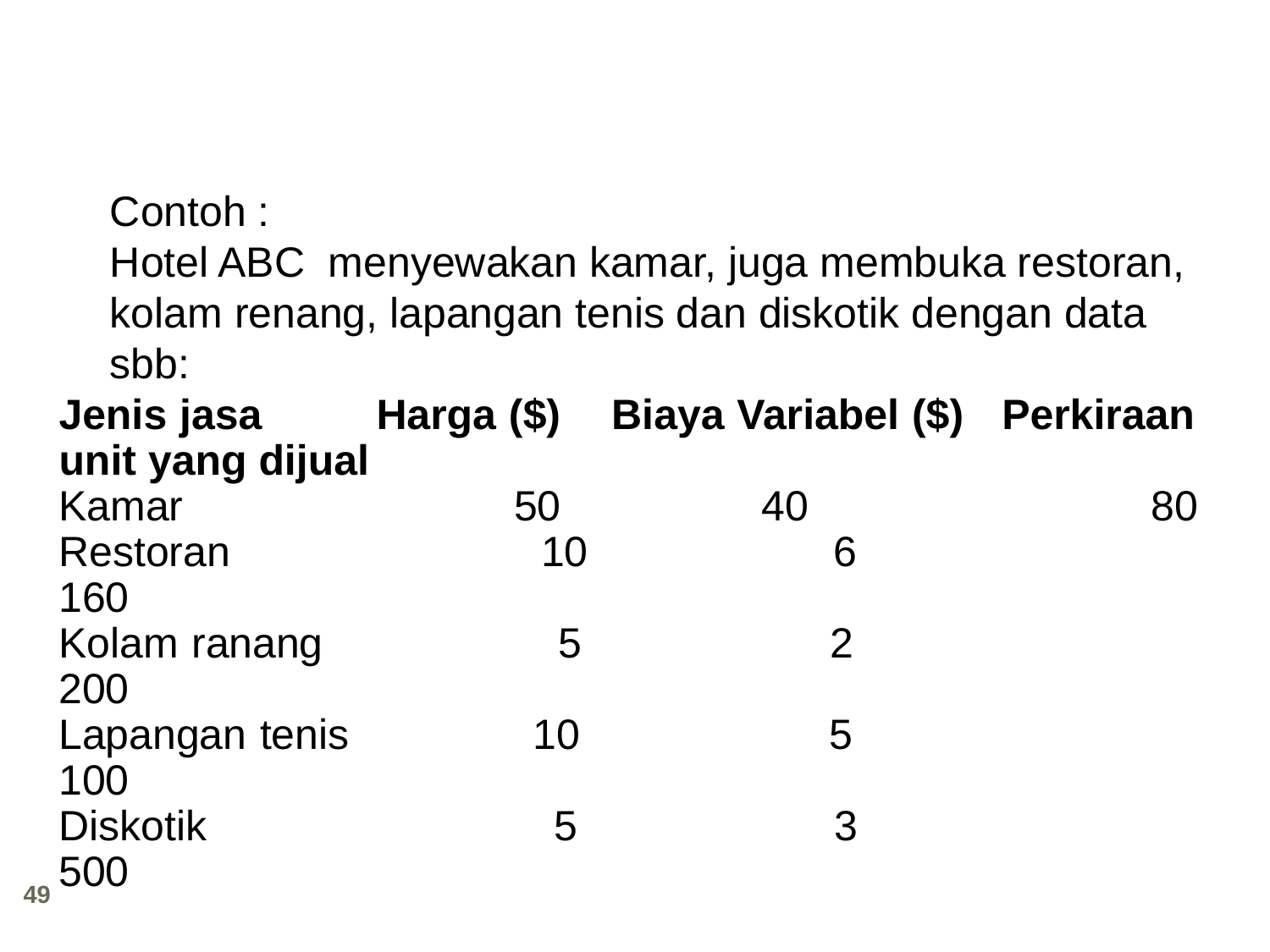

Contoh :
Hotel ABC  menyewakan kamar, juga membuka restoran, kolam renang, lapangan tenis dan diskotik dengan data sbb:
Jenis jasa         Harga ($)    Biaya Variabel ($)   Perkiraan  unit yang dijual
Kamar                            50                 40                             80
Restoran                        10                   6                            160
Kolam ranang                  5                   2                            200
Lapangan tenis              10                   5                            100
Diskotik                           5                    3                            500
49